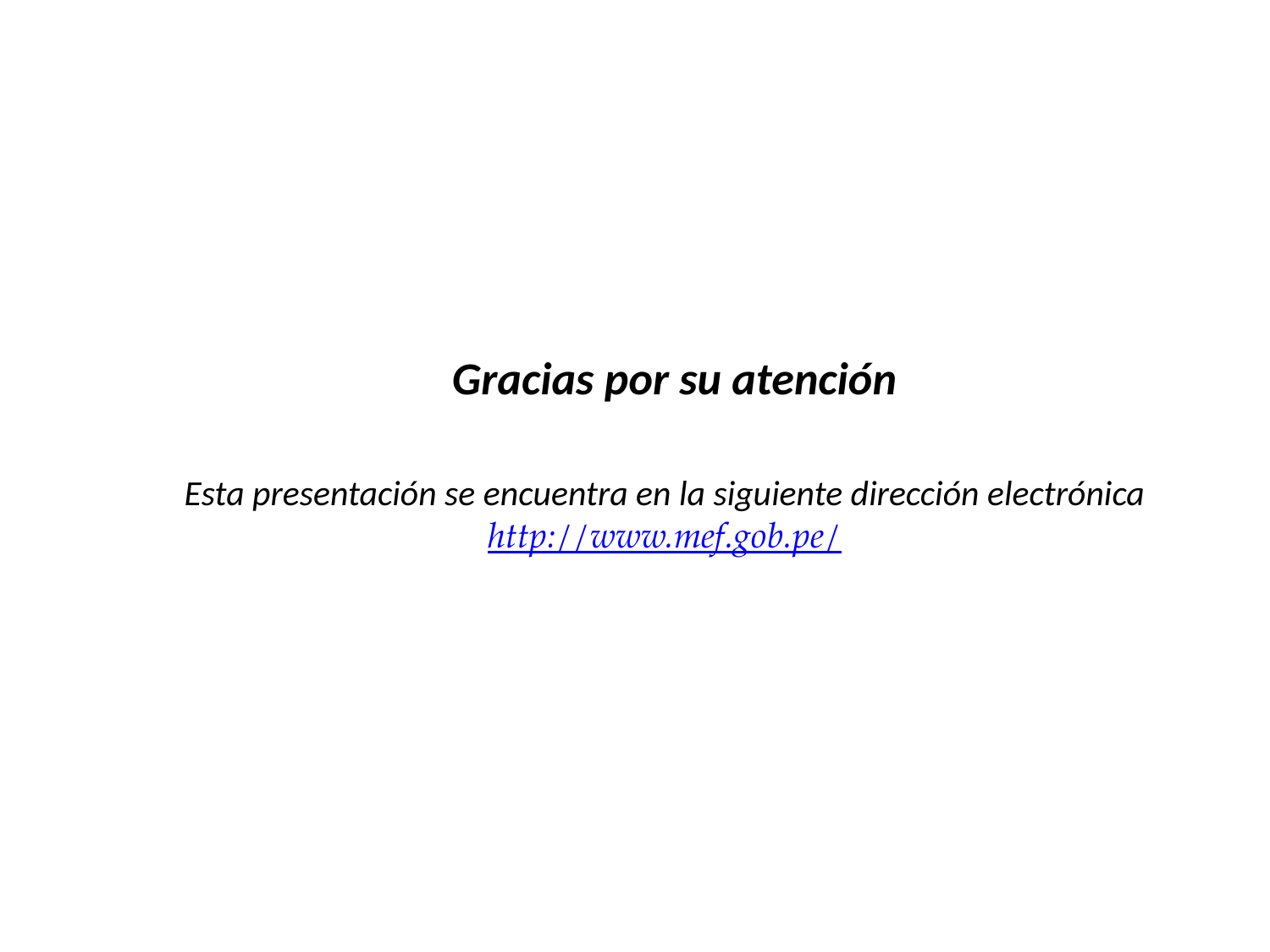

Gracias por su atención
Esta presentación se encuentra en la siguiente dirección electrónica
http://www.mef.gob.pe/